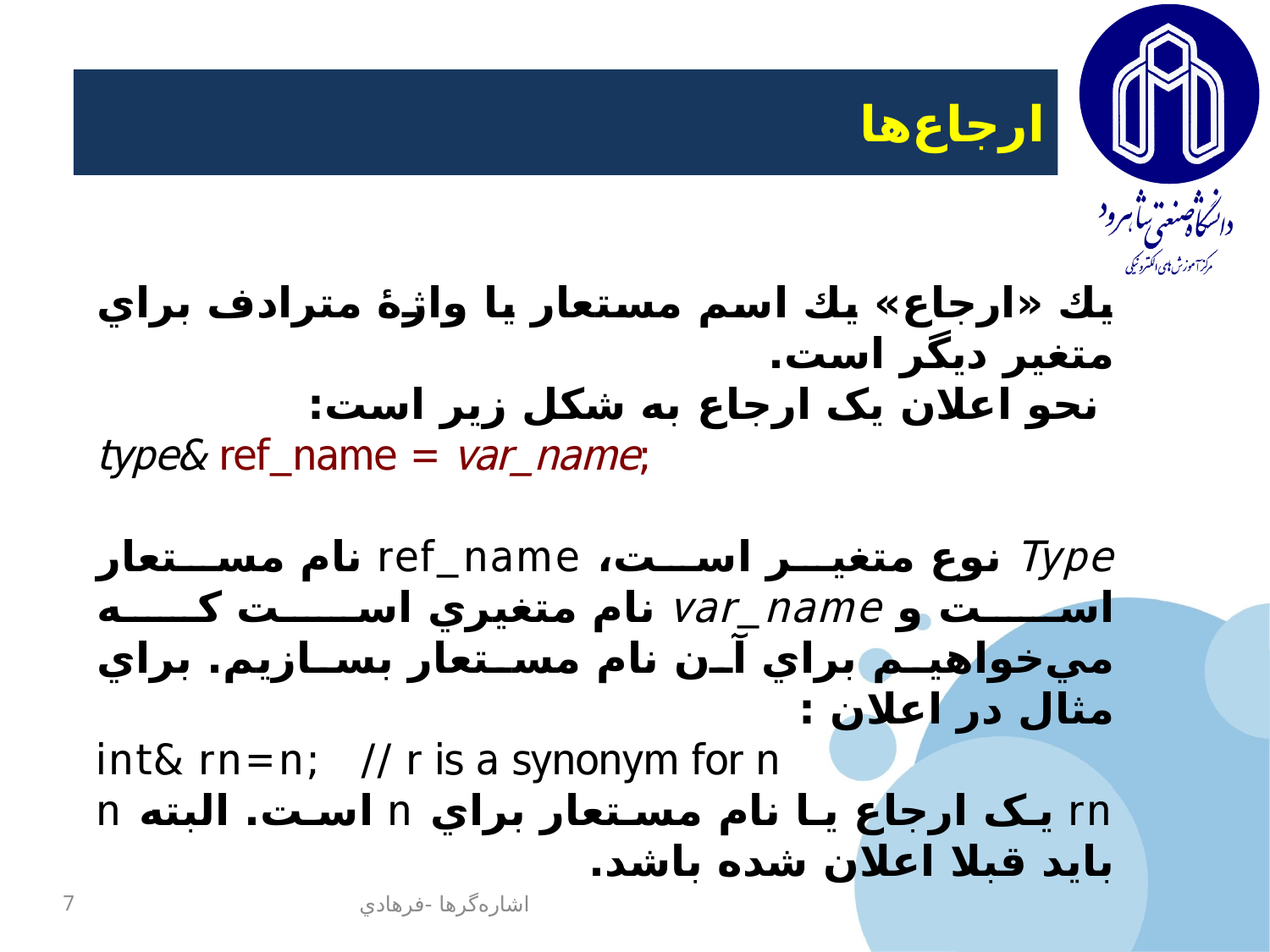

# ارجاع‌ها
يك «ارجاع» يك اسم مستعار يا واژۀ مترادف براي متغير ديگر است.
 نحو اعلان يک ارجاع به شکل زير است:
type& ref_name = var_name;

Type نوع متغير است، ref_name نام مستعار است و var_name نام متغيري است که مي‌خواهيم براي آن نام مستعار بسازيم. براي مثال در اعلان :
int& rn=n;   // r is a synonym for n
rn يک ارجاع يا نام مستعار براي n است. البته n بايد قبلا اعلان شده باشد.

7
اشاره‌گرها -فرهادي